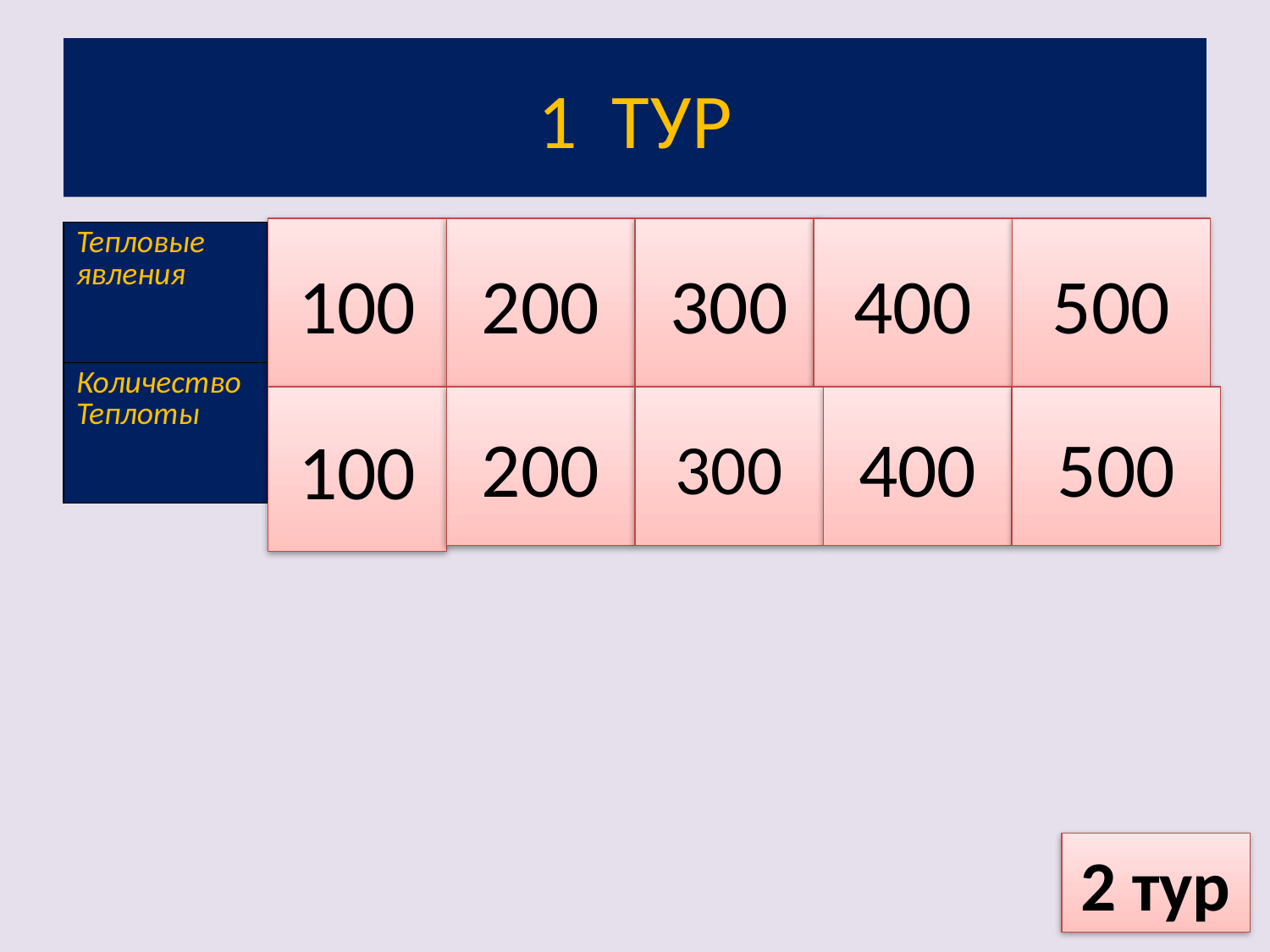

# 1  ТУР
100
200
300
400
500
| Тепловые явления | 100 | 200 | 300 | 400 | 500 |
| --- | --- | --- | --- | --- | --- |
| Количество Теплоты | 100 | 200 | 300 | 400 | 500 |
100
200
300
400
500
2 тур